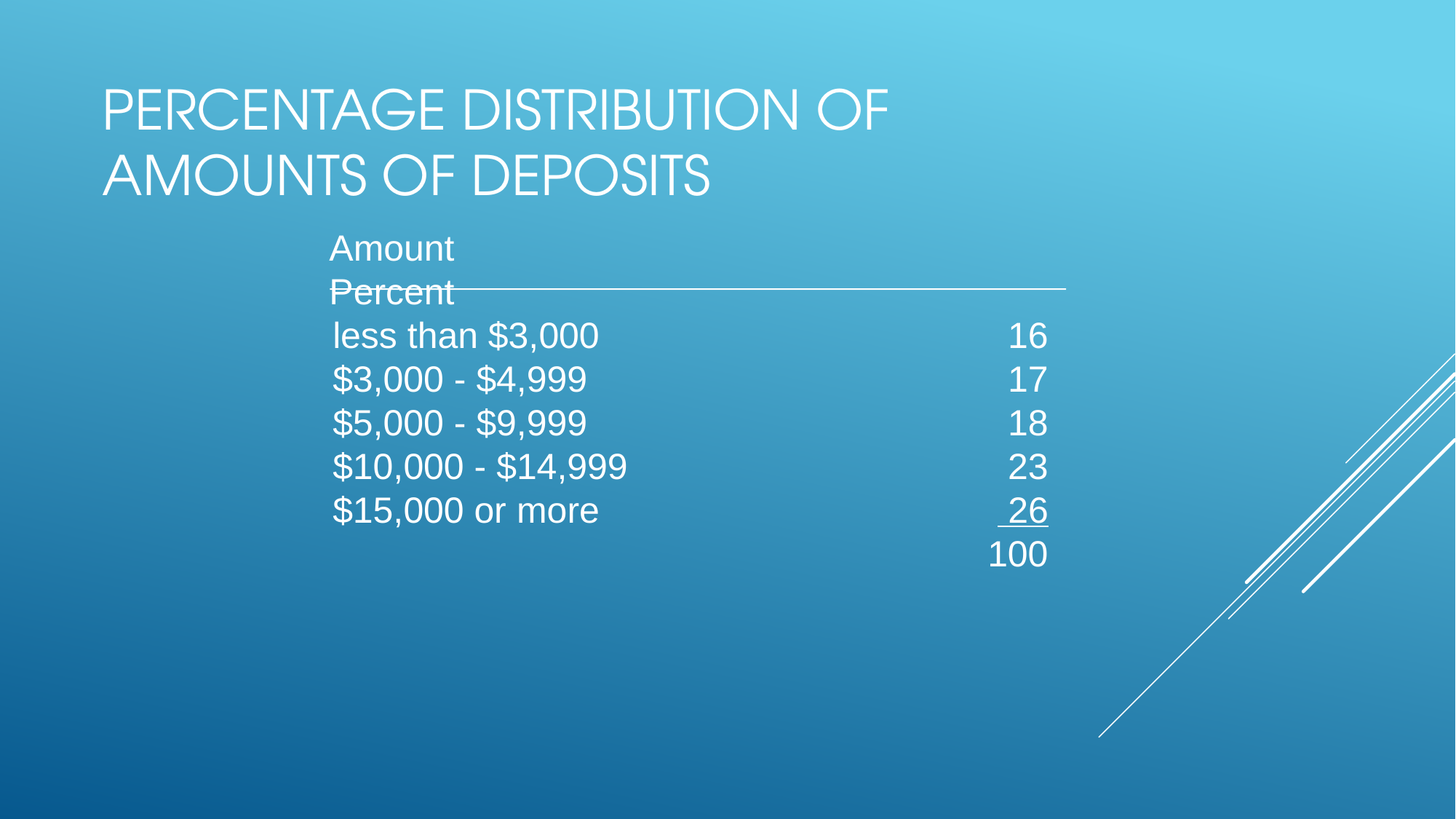

# Percentage Distribution of Amounts of Deposits

Amount				    Percent

less than $3,000				  16
$3,000 - $4,999				  17
$5,000 - $9,999				  18
$10,000 - $14,999				  23
$15,000 or more				  26
						100